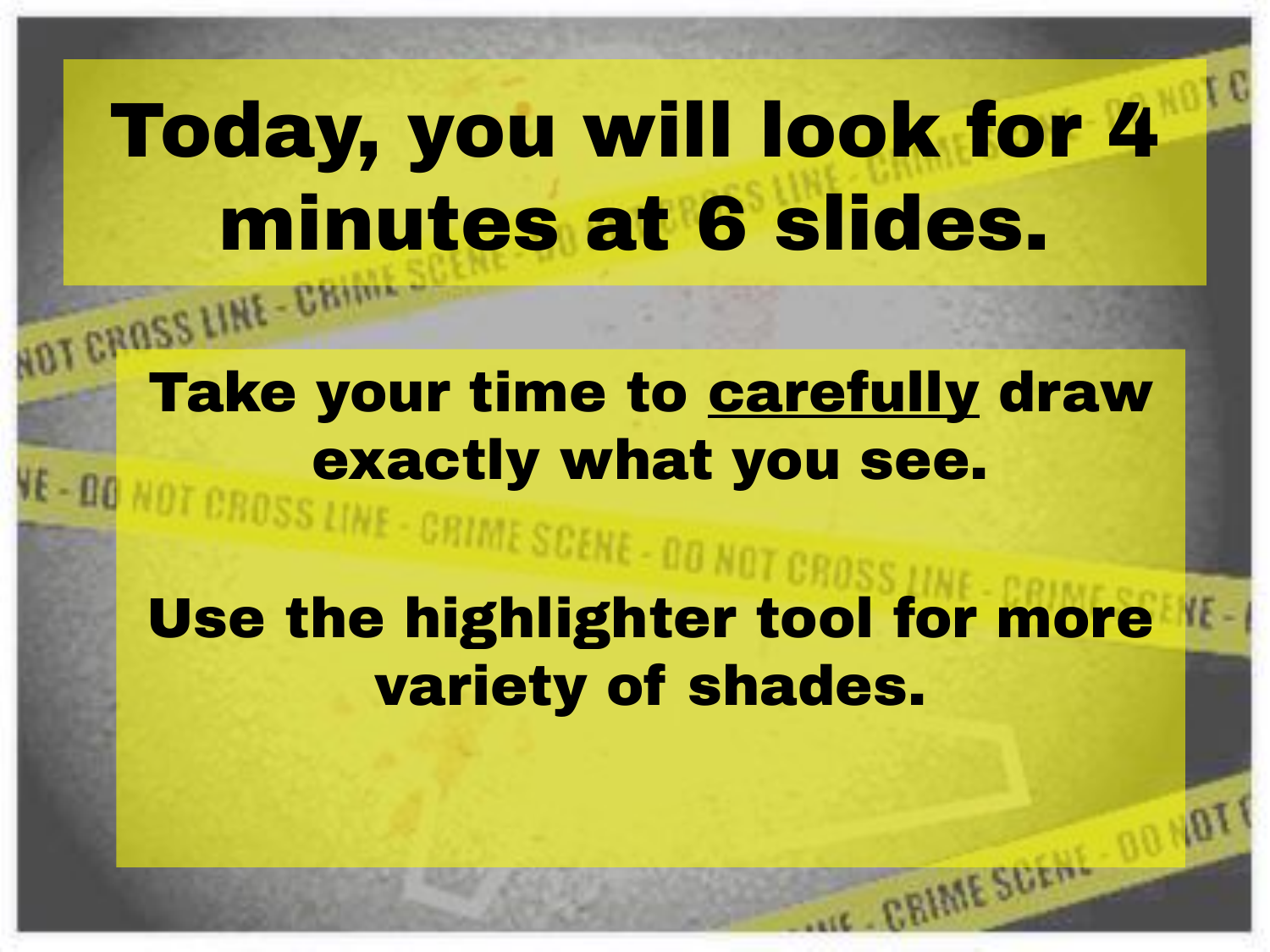

Today, you will look for 4 minutes at 6 slides.
#
Take your time to carefully draw exactly what you see.

Use the highlighter tool for more variety of shades.